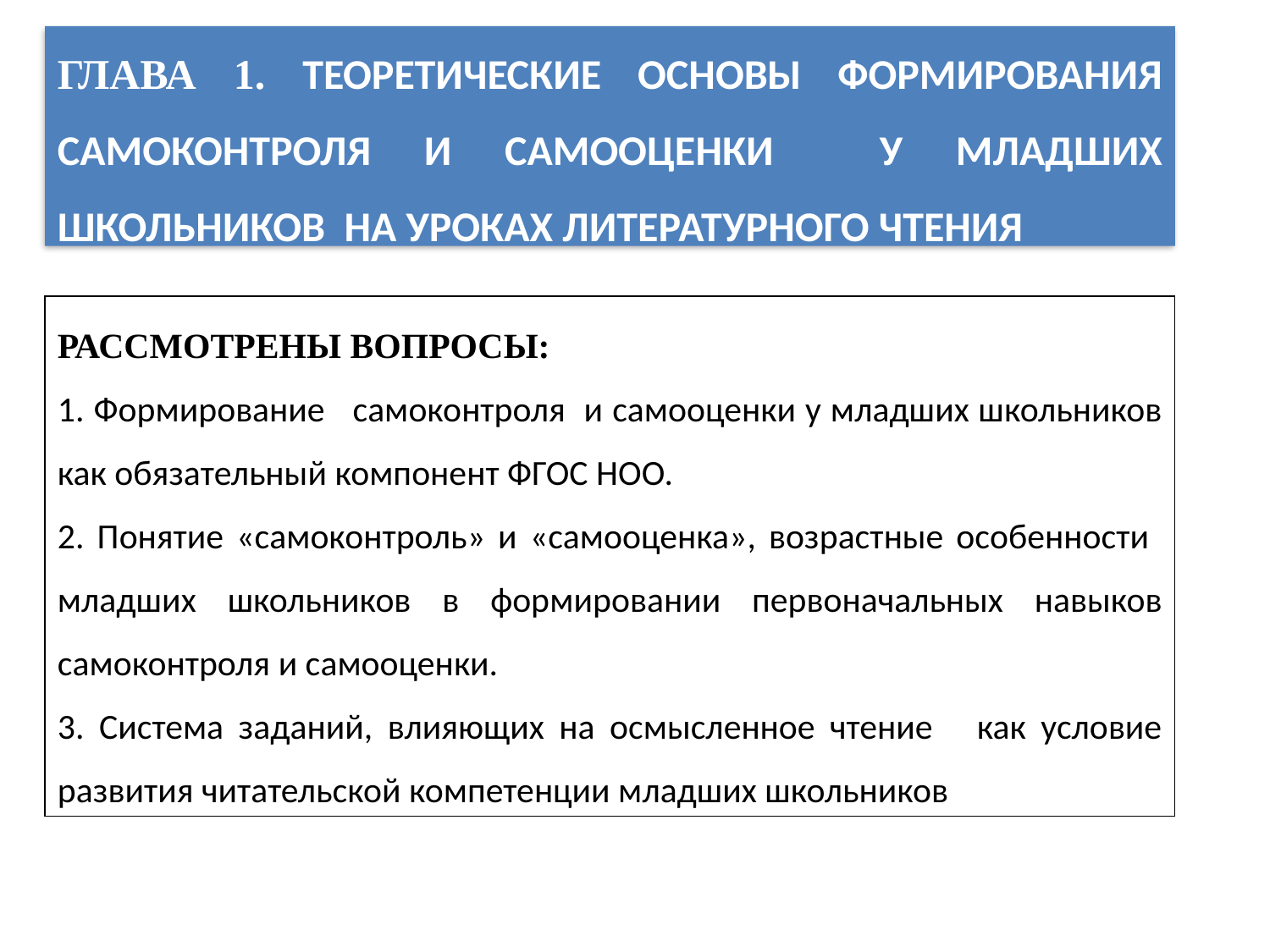

ГЛАВА 1. ТЕОРЕТИЧЕСКИЕ ОСНОВЫ ФОРМИРОВАНИЯ САМОКОНТРОЛЯ И САМООЦЕНКИ  У МЛАДШИХ ШКОЛЬНИКОВ  НА УРОКАХ ЛИТЕРАТУРНОГО ЧТЕНИЯ
РАССМОТРЕНЫ ВОПРОСЫ:
1. Формирование   самоконтроля  и самооценки у младших школьников как обязательный компонент ФГОС НОО.
2. Понятие «самоконтроль» и «самооценка», возрастные особенности  младших школьников в формировании первоначальных навыков самоконтроля и самооценки.
3. Система заданий, влияющих на осмысленное чтение   как условие развития читательской компетенции младших школьников